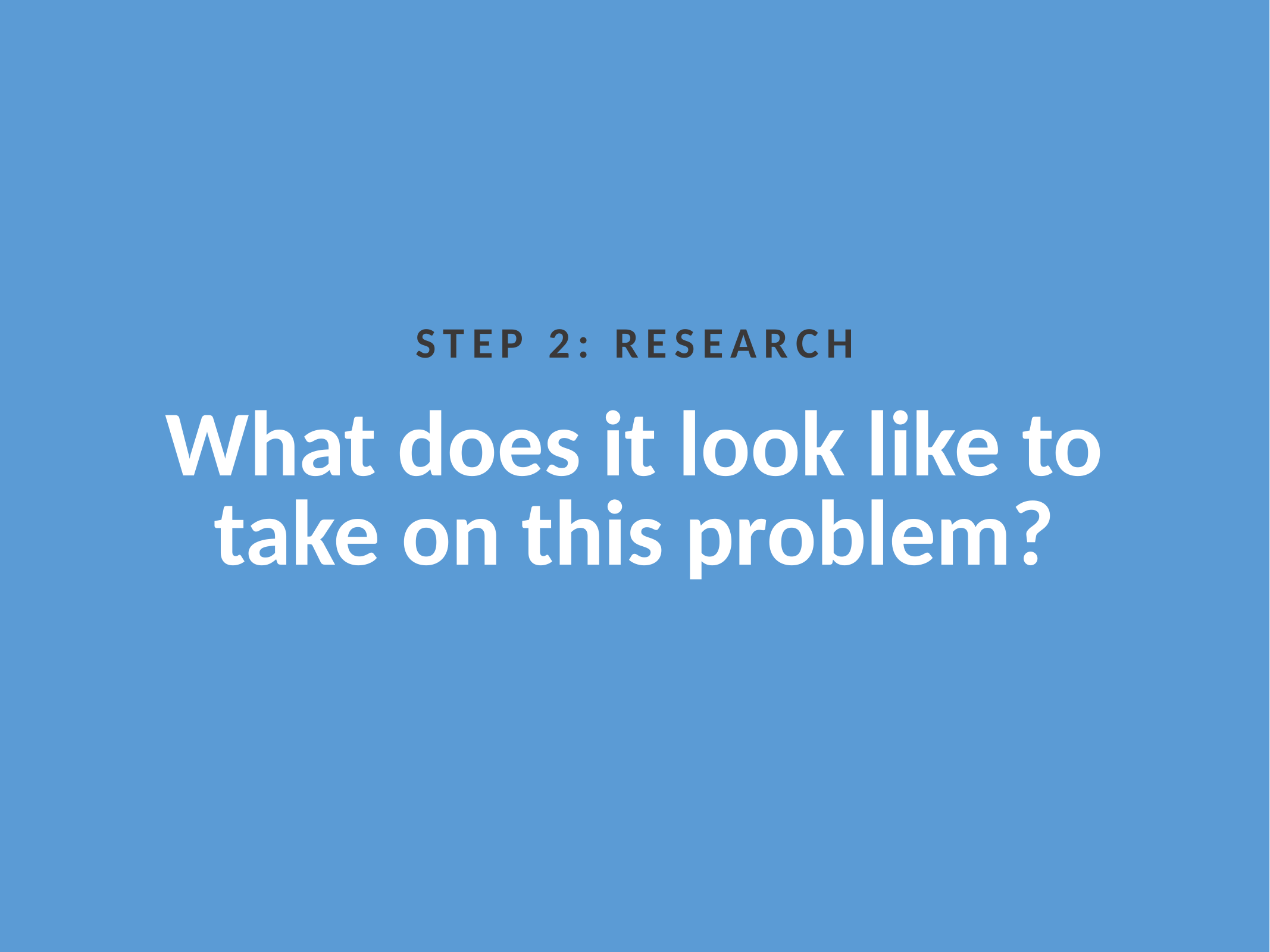

STEP 2: RESEARCH
What does it look like to take on this problem?